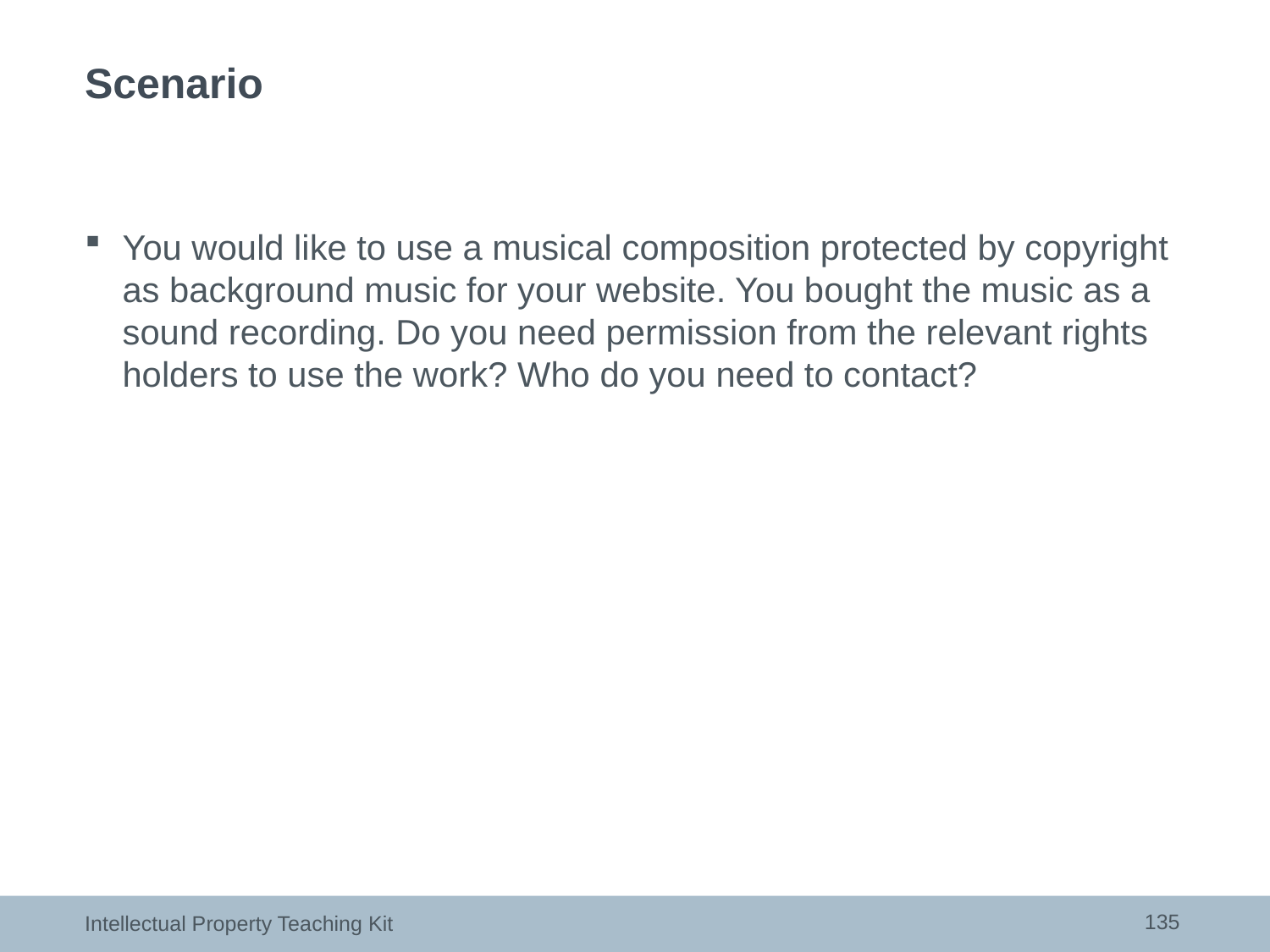

# Scenario
You would like to use a musical composition protected by copyright as background music for your website. You bought the music as a sound recording. Do you need permission from the relevant rights holders to use the work? Who do you need to contact?

135
Intellectual Property Teaching Kit